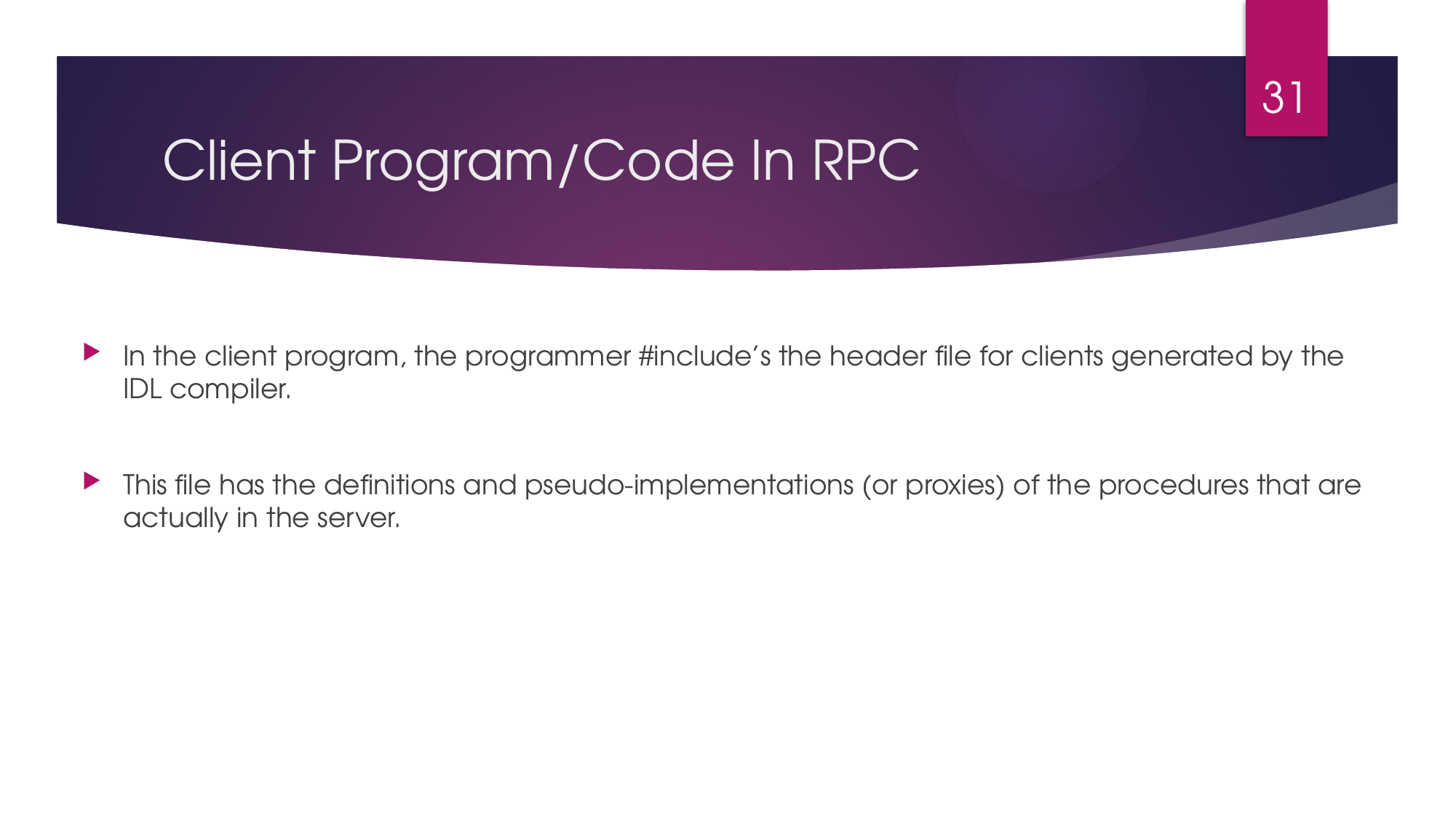

31
# Client Program/Code In RPC

In the client program, the programmer #include’s the header file for clients generated by the IDL compiler.

This file has the definitions and pseudo-implementations (or proxies) of the procedures that are actually in the server.